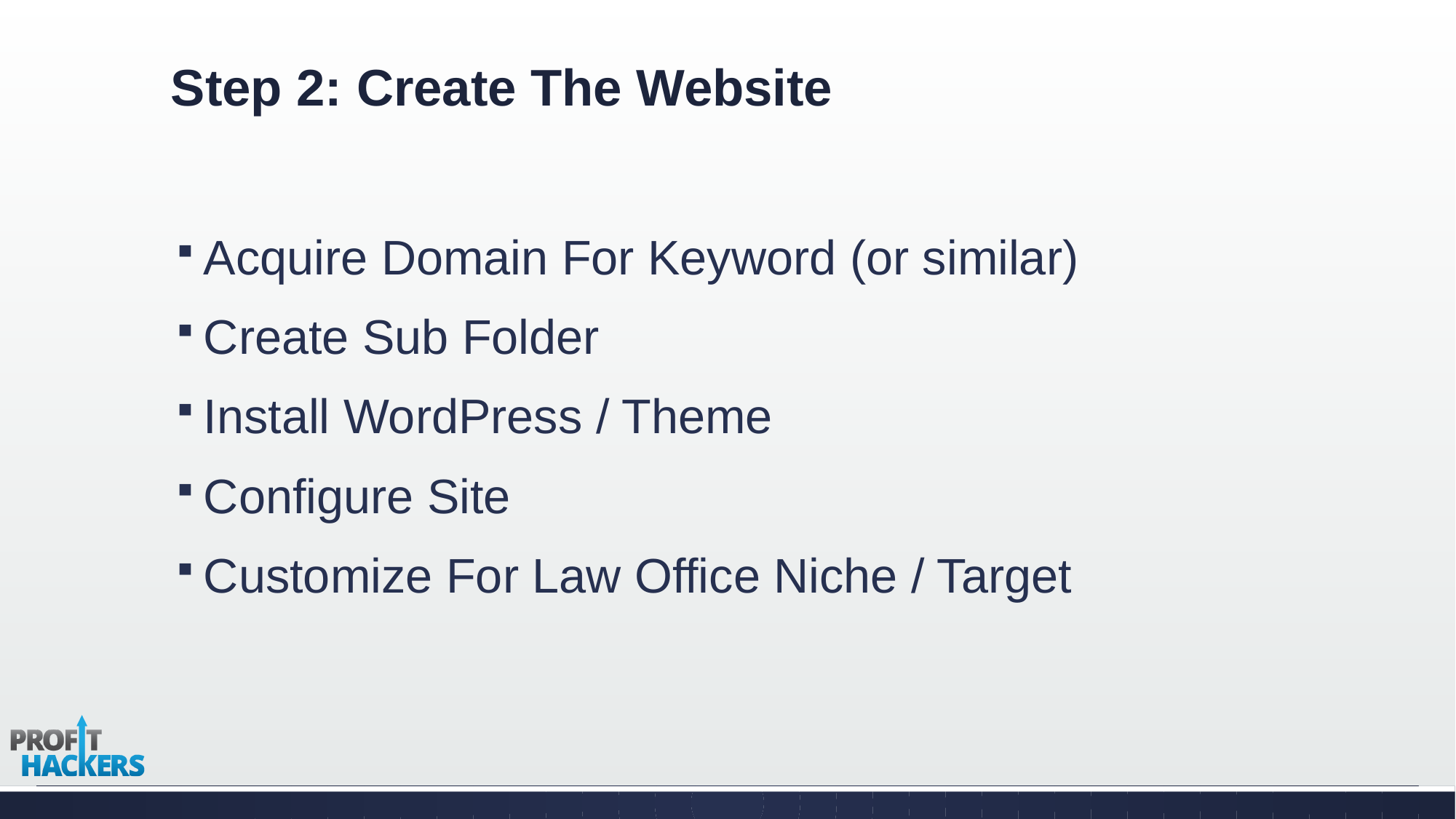

# Step 2: Create The Website
Acquire Domain For Keyword (or similar)
Create Sub Folder
Install WordPress / Theme
Configure Site
Customize For Law Office Niche / Target